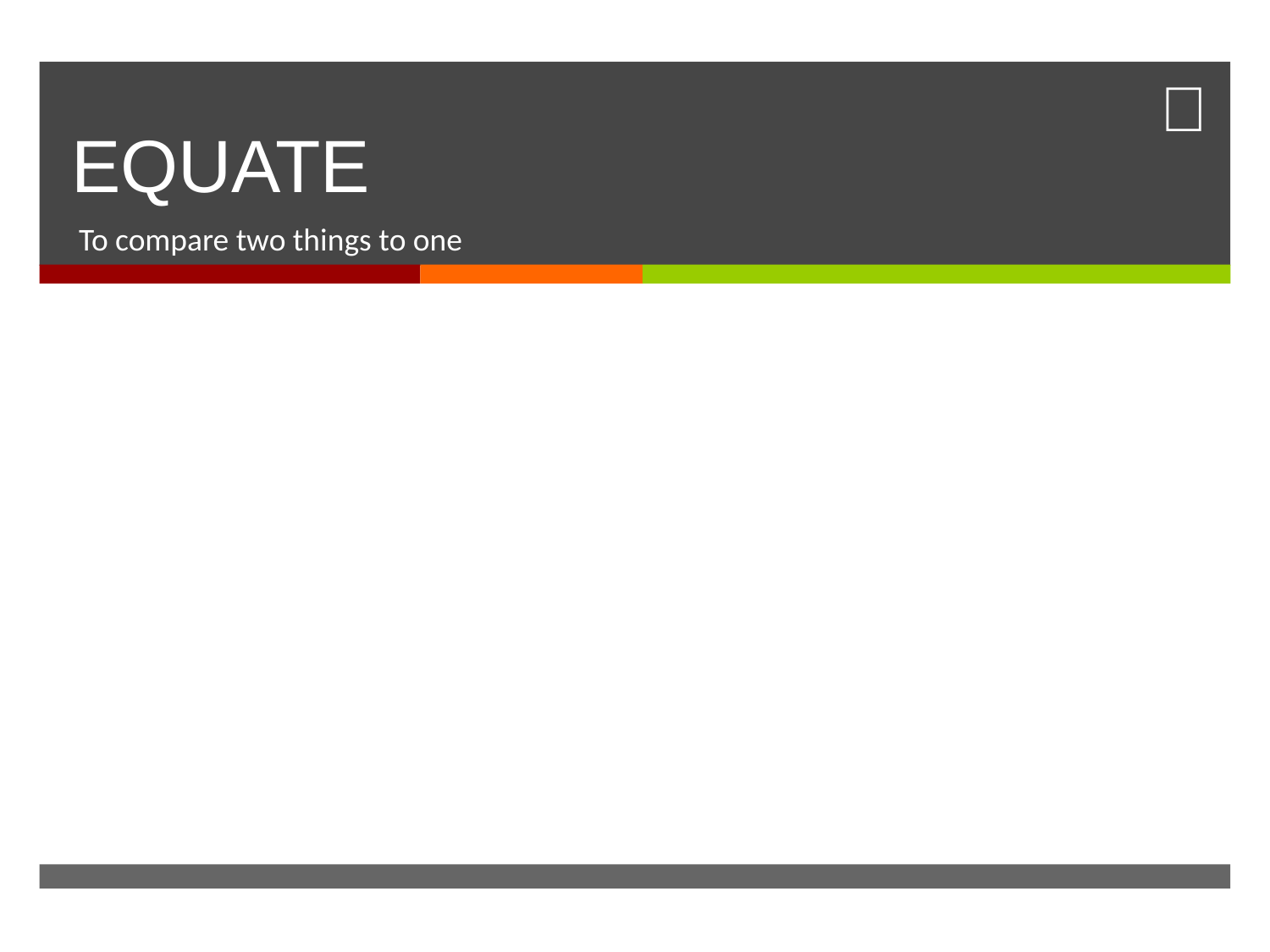

# EQUATE
To compare two things to one